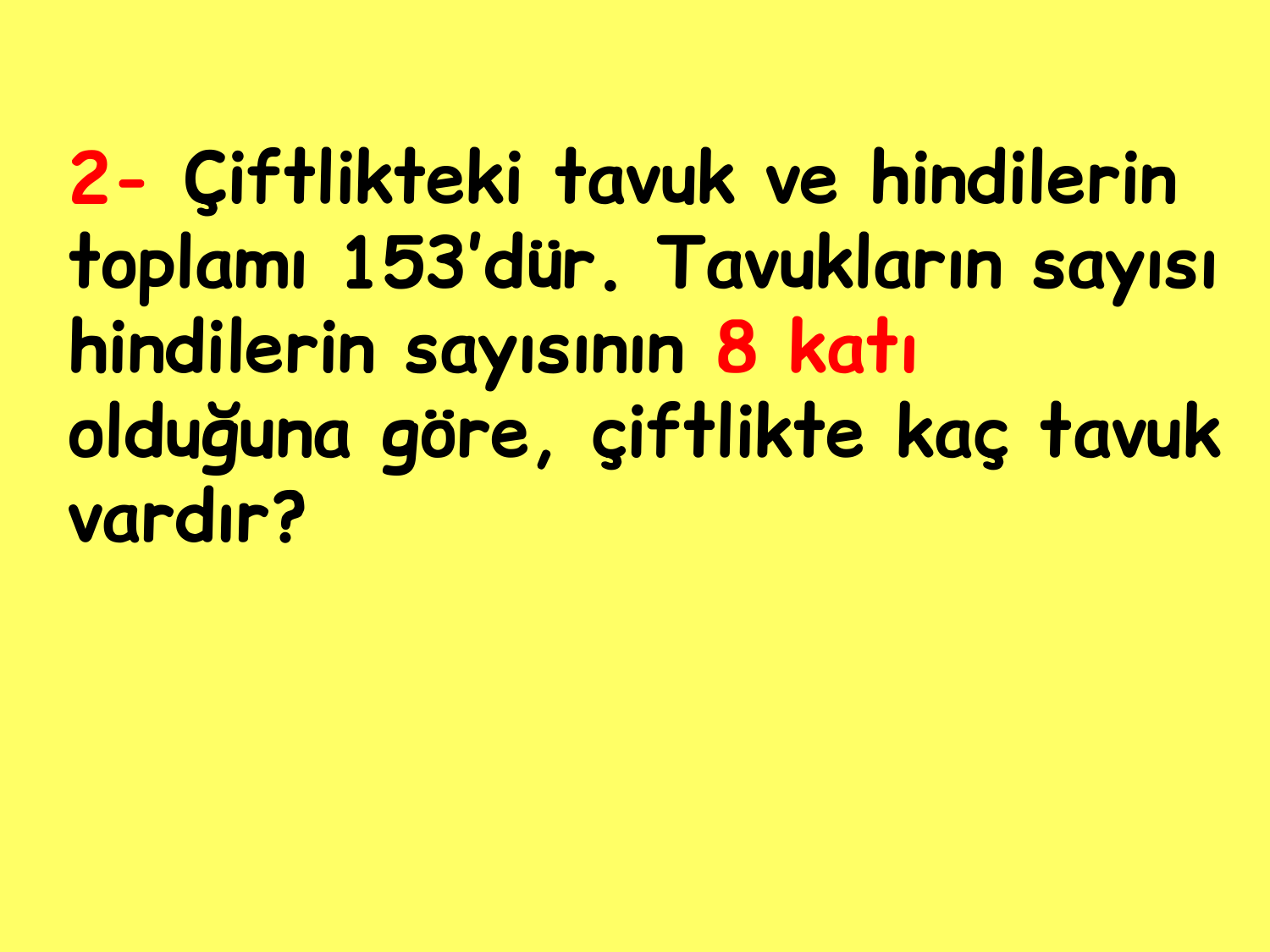

2- Çiftlikteki tavuk ve hindilerin toplamı 153’dür. Tavukların sayısı hindilerin sayısının 8 katı olduğuna göre, çiftlikte kaç tavuk vardır?